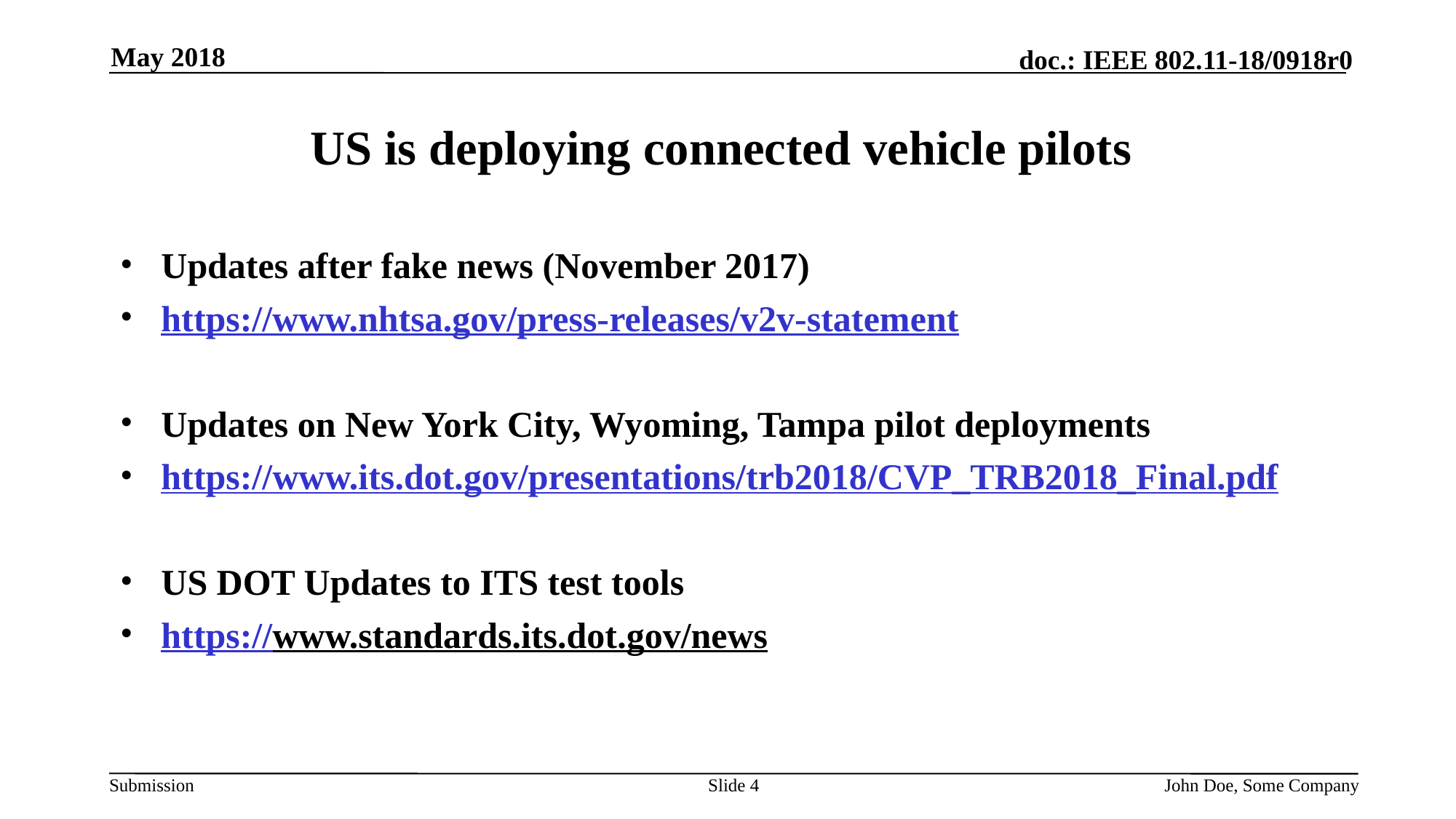

May 2018
# US is deploying connected vehicle pilots
Updates after fake news (November 2017)
https://www.nhtsa.gov/press-releases/v2v-statement

Updates on New York City, Wyoming, Tampa pilot deployments
https://www.its.dot.gov/presentations/trb2018/CVP_TRB2018_Final.pdf

US DOT Updates to ITS test tools
https://www.standards.its.dot.gov/news
Slide 4
John Doe, Some Company